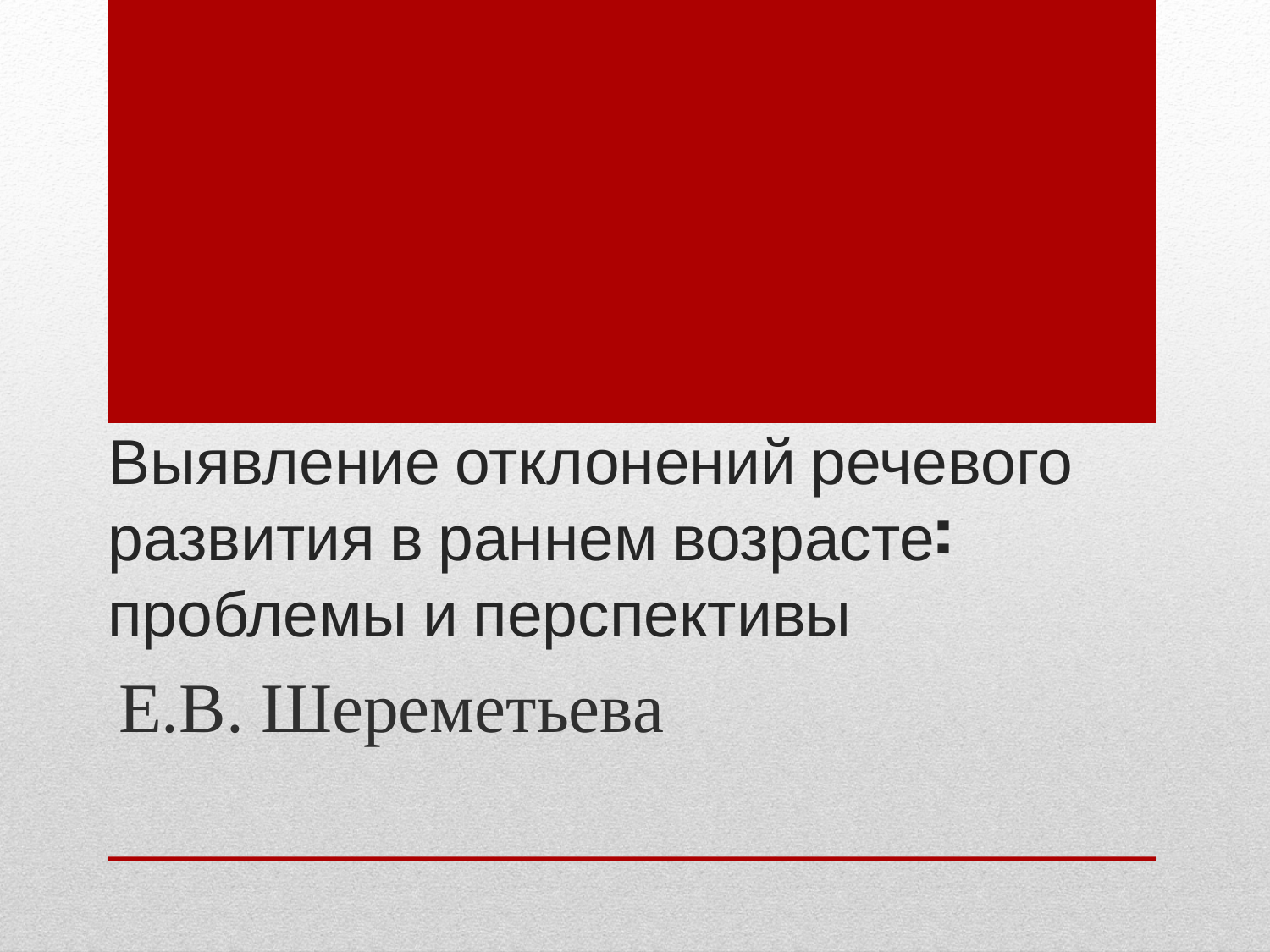

# Выявление отклонений речевого развития в раннем возрасте: проблемы и перспективы
Е.В. Шереметьева